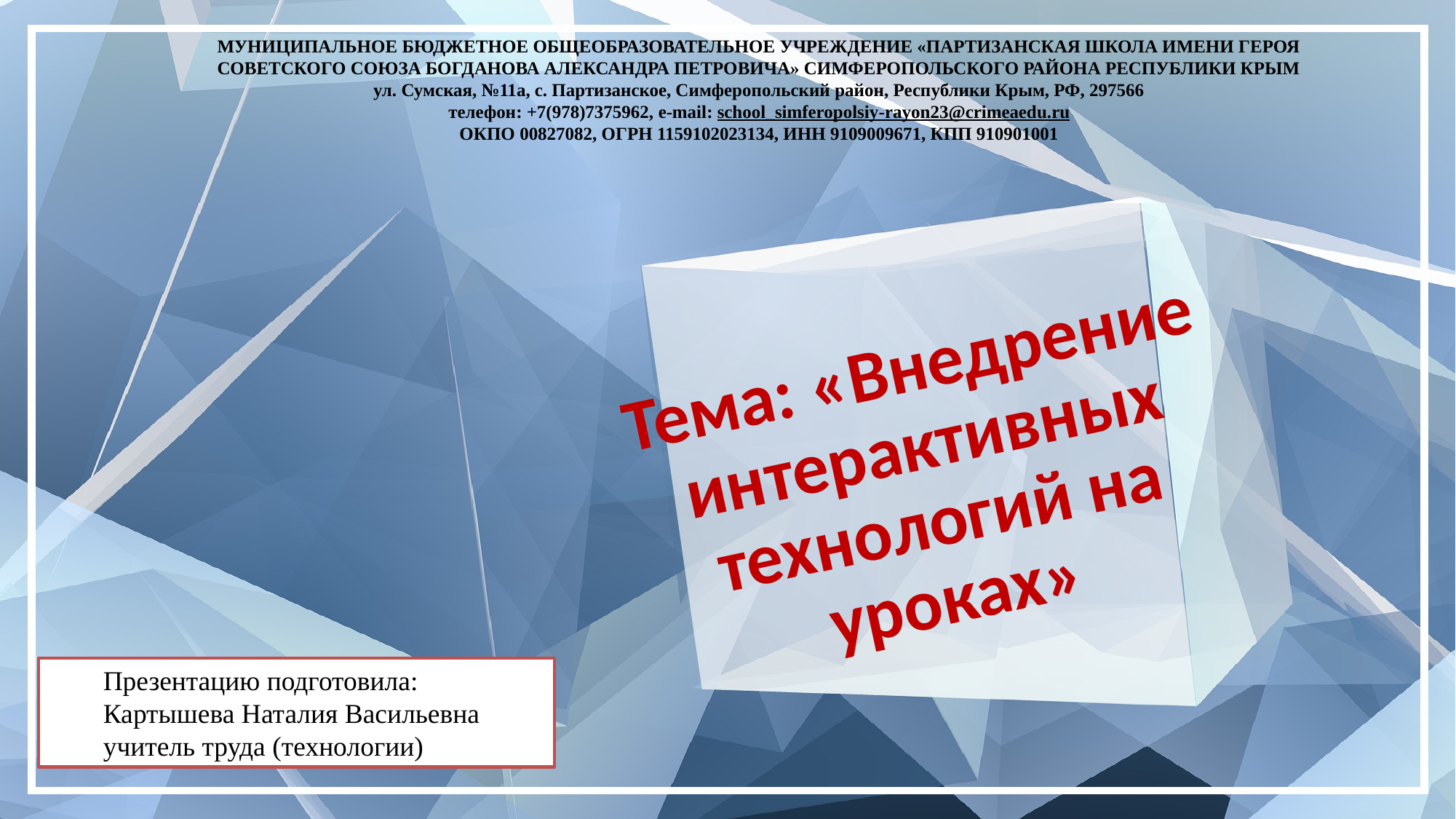

МУНИЦИПАЛЬНОЕ БЮДЖЕТНОЕ ОБЩЕОБРАЗОВАТЕЛЬНОЕ УЧРЕЖДЕНИЕ «ПАРТИЗАНСКАЯ ШКОЛА ИМЕНИ ГЕРОЯ СОВЕТСКОГО СОЮЗА БОГДАНОВА АЛЕКСАНДРА ПЕТРОВИЧА» СИМФЕРОПОЛЬСКОГО РАЙОНА РЕСПУБЛИКИ КРЫМ
ул. Сумская, №11а, с. Партизанское, Симферопольский район, Республики Крым, РФ, 297566
телефон: +7(978)7375962, e-mail: school_simferopolsiy-rayon23@crimeaedu.ru
ОКПО 00827082, ОГРН 1159102023134, ИНН 9109009671, КПП 910901001
# Тема: «Внедрение интерактивных технологий на уроках»
Презентацию подготовила:
Картышева Наталия Васильевна
учитель труда (технологии)